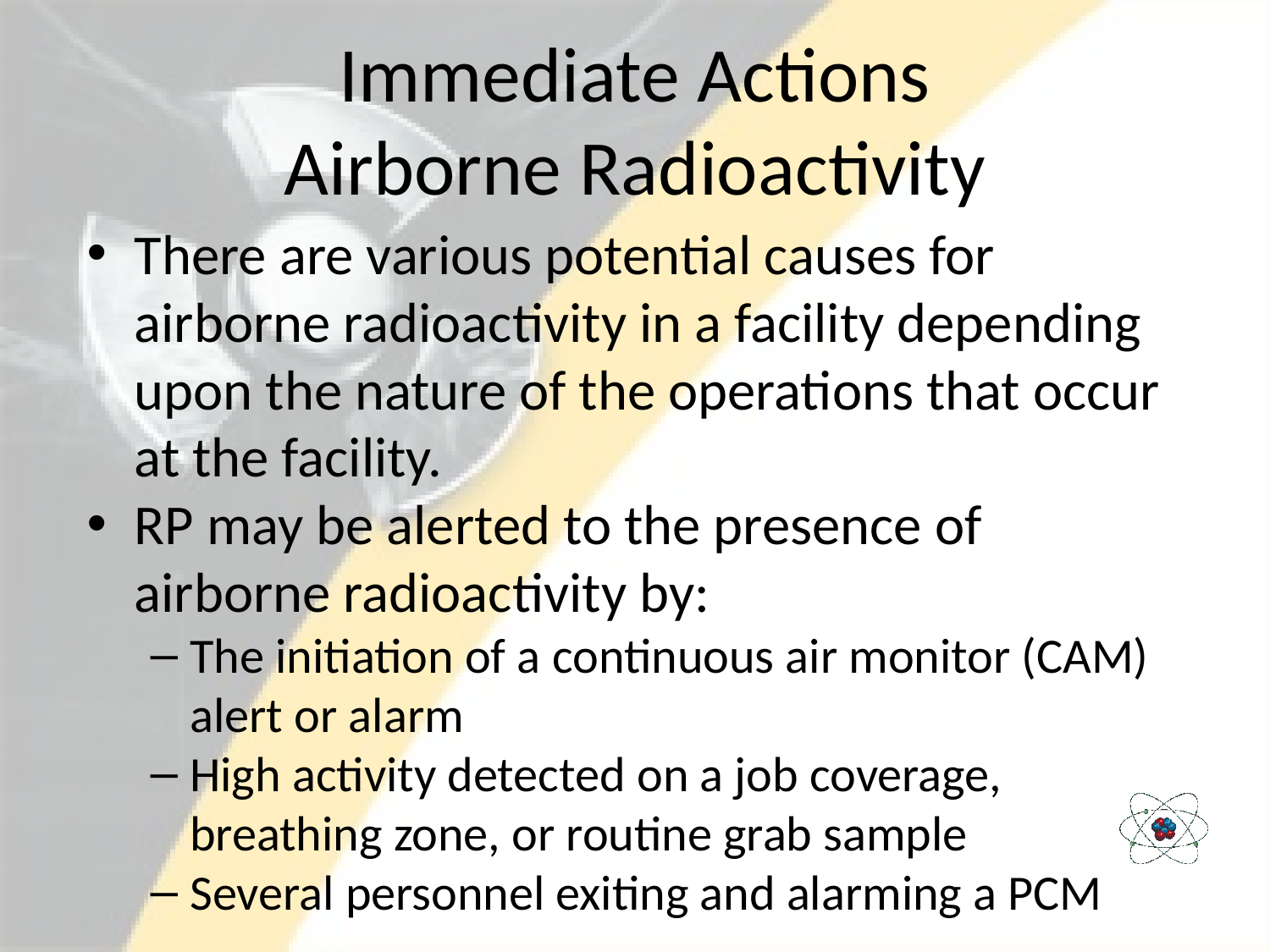

# Immediate Actions Airborne Radioactivity
There are various potential causes for airborne radioactivity in a facility depending upon the nature of the operations that occur at the facility.
RP may be alerted to the presence of airborne radioactivity by:
The initiation of a continuous air monitor (CAM) alert or alarm
High activity detected on a job coverage, breathing zone, or routine grab sample
Several personnel exiting and alarming a PCM